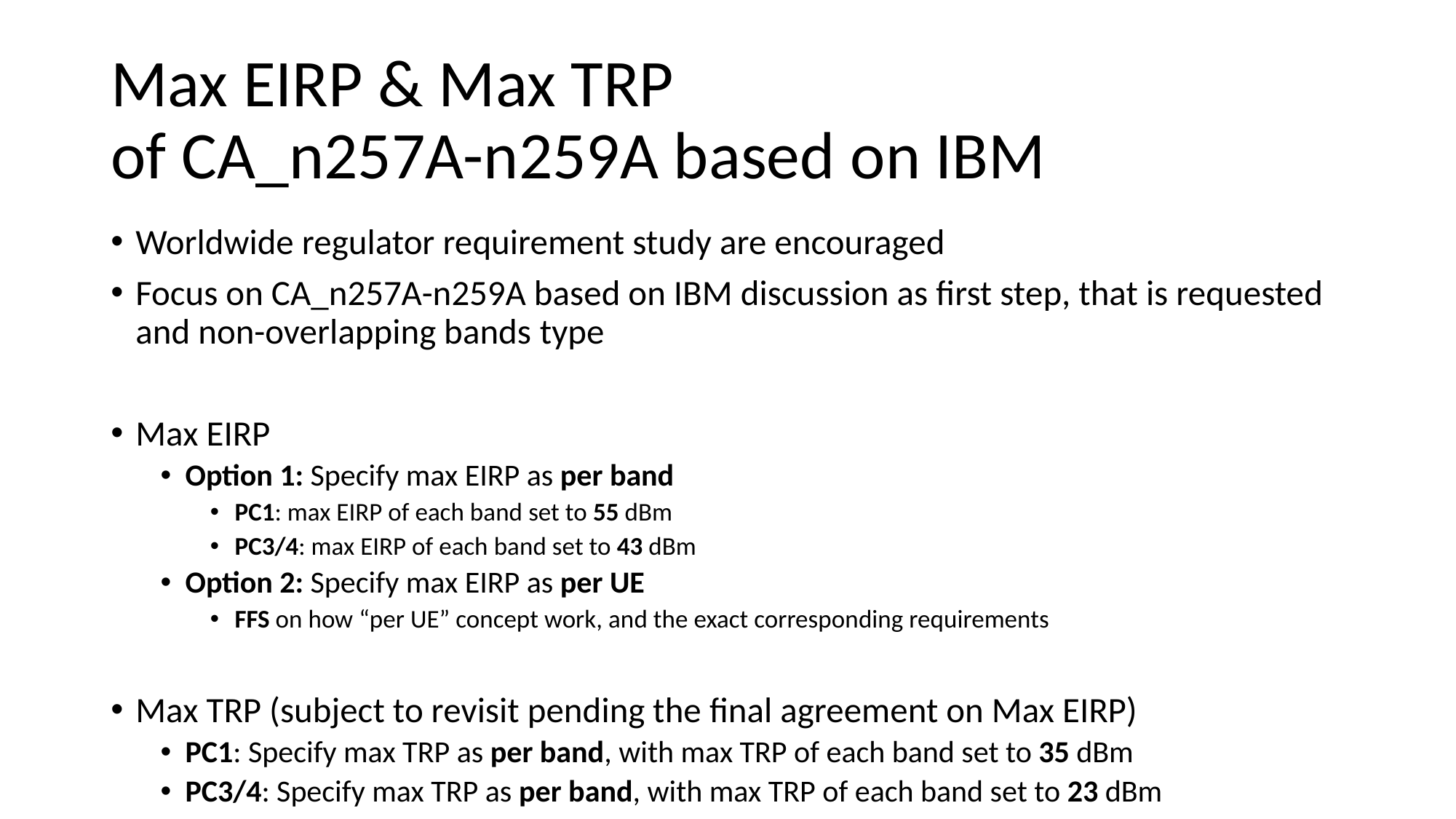

# Max EIRP & Max TRP of CA_n257A-n259A based on IBM
Worldwide regulator requirement study are encouraged
Focus on CA_n257A-n259A based on IBM discussion as first step, that is requested and non-overlapping bands type

Max EIRP
Option 1: Specify max EIRP as per band
PC1: max EIRP of each band set to 55 dBm
PC3/4: max EIRP of each band set to 43 dBm
Option 2: Specify max EIRP as per UE
FFS on how “per UE” concept work, and the exact corresponding requirements

Max TRP (subject to revisit pending the final agreement on Max EIRP)
PC1: Specify max TRP as per band, with max TRP of each band set to 35 dBm
PC3/4: Specify max TRP as per band, with max TRP of each band set to 23 dBm